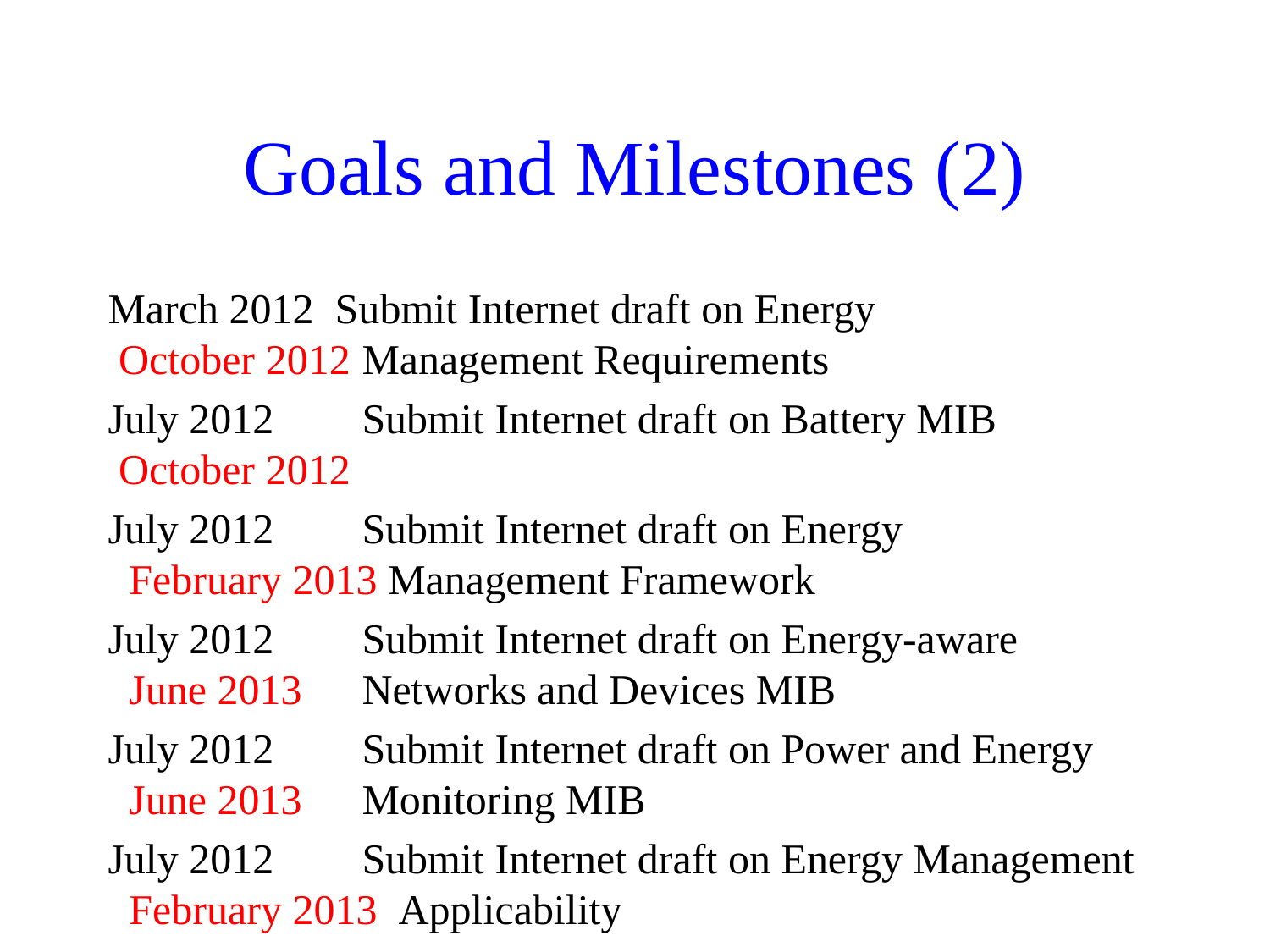

# Goals and Milestones (2)
March 2012  Submit Internet draft on Energy
 October 2012	Management Requirements
July 2012	Submit Internet draft on Battery MIB
 October 2012
July 2012	Submit Internet draft on Energy
  February 2013 Management Framework
July 2012	Submit Internet draft on Energy-aware
  June 2013	Networks and Devices MIB
July 2012	Submit Internet draft on Power and Energy
  June 2013	Monitoring MIB
July 2012	Submit Internet draft on Energy Management
  February 2013  Applicability